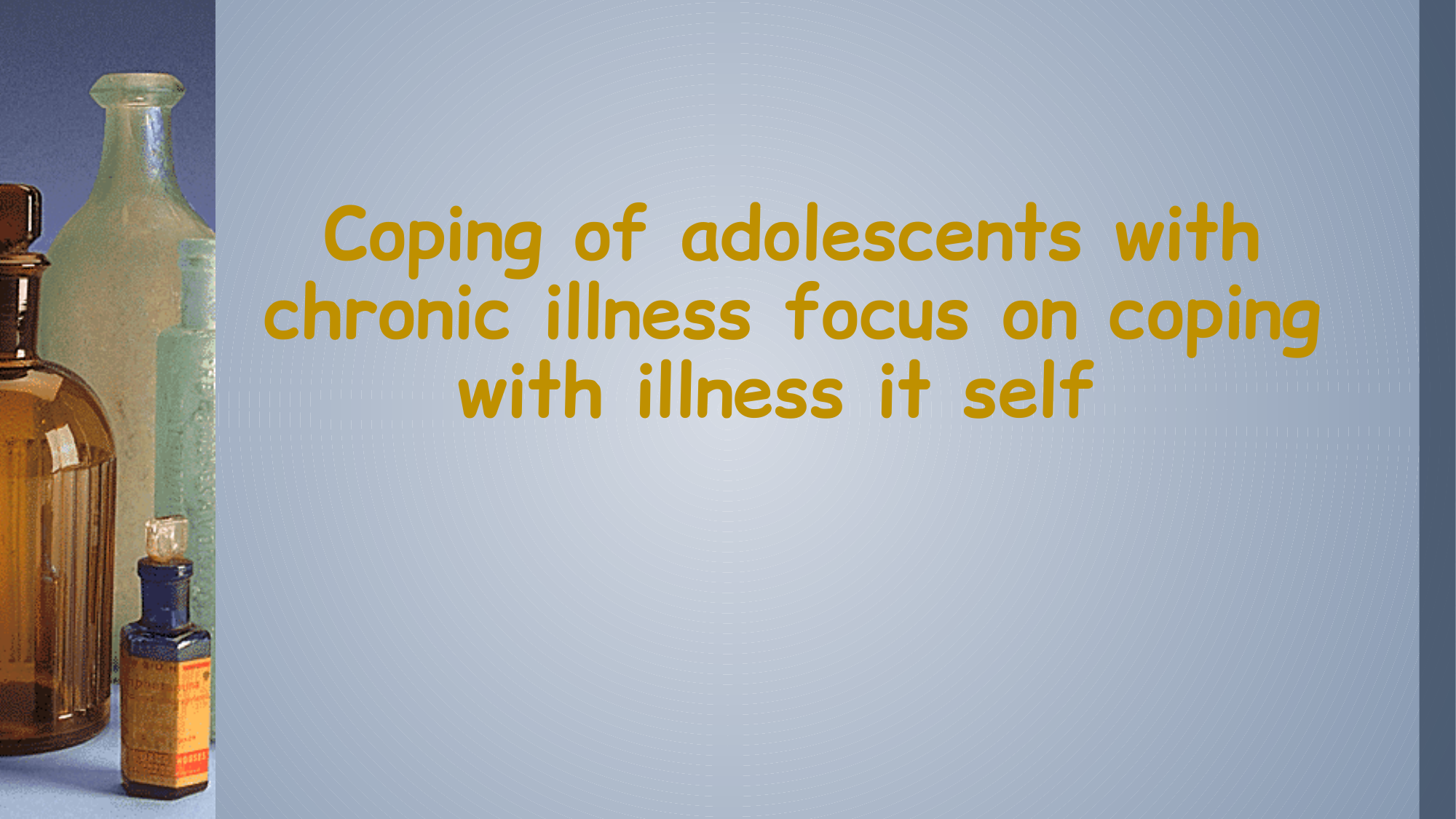

#
Coping of adolescents with chronic illness focus on coping with illness it self